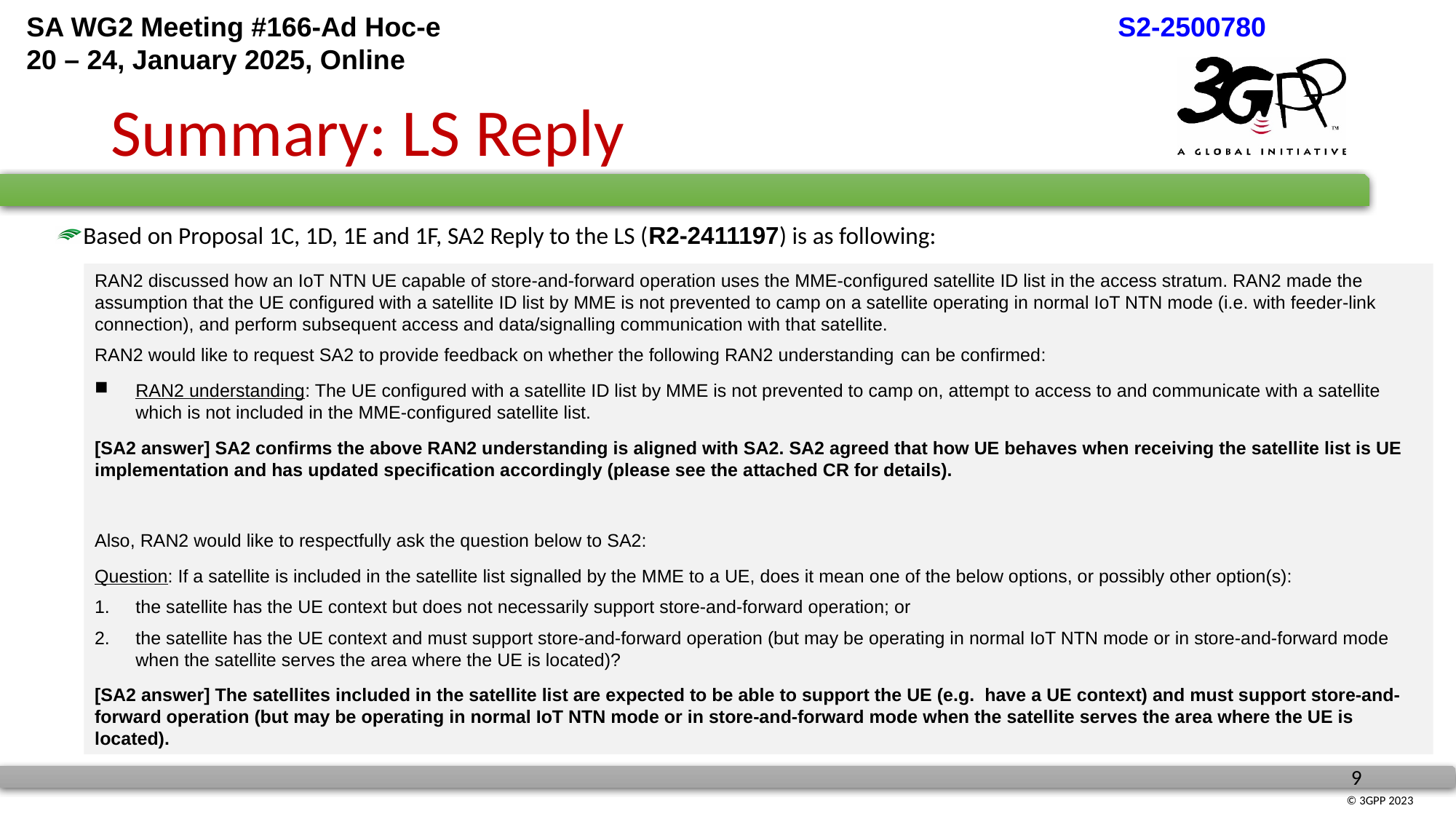

# Summary: LS Reply
Based on Proposal 1C, 1D, 1E and 1F, SA2 Reply to the LS (R2-2411197) is as following:

RAN2 discussed how an IoT NTN UE capable of store-and-forward operation uses the MME-configured satellite ID list in the access stratum. RAN2 made the assumption that the UE configured with a satellite ID list by MME is not prevented to camp on a satellite operating in normal IoT NTN mode (i.e. with feeder-link connection), and perform subsequent access and data/signalling communication with that satellite.
RAN2 would like to request SA2 to provide feedback on whether the following RAN2 understanding can be confirmed:
RAN2 understanding: The UE configured with a satellite ID list by MME is not prevented to camp on, attempt to access to and communicate with a satellite which is not included in the MME-configured satellite list.
[SA2 answer] SA2 confirms the above RAN2 understanding is aligned with SA2. SA2 agreed that how UE behaves when receiving the satellite list is UE implementation and has updated specification accordingly (please see the attached CR for details).

Also, RAN2 would like to respectfully ask the question below to SA2:
Question: If a satellite is included in the satellite list signalled by the MME to a UE, does it mean one of the below options, or possibly other option(s):
the satellite has the UE context but does not necessarily support store-and-forward operation; or
the satellite has the UE context and must support store-and-forward operation (but may be operating in normal IoT NTN mode or in store-and-forward mode when the satellite serves the area where the UE is located)?
[SA2 answer] The satellites included in the satellite list are expected to be able to support the UE (e.g.  have a UE context) and must support store-and-forward operation (but may be operating in normal IoT NTN mode or in store-and-forward mode when the satellite serves the area where the UE is located).